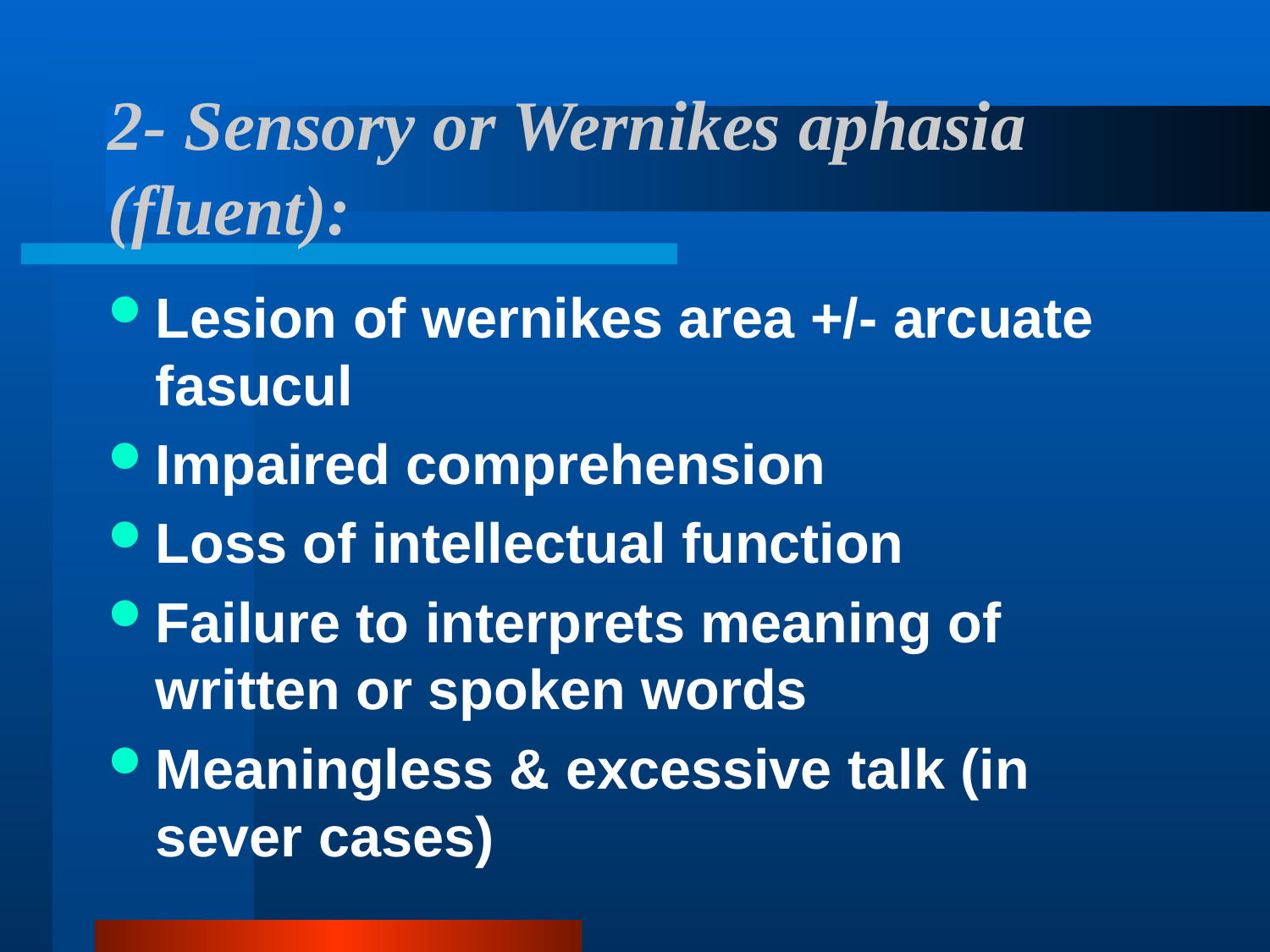

# 2- Sensory or Wernikes aphasia (fluent):
Lesion of wernikes area +/- arcuate fasucul
Impaired comprehension
Loss of intellectual function
Failure to interprets meaning of written or spoken words
Meaningless & excessive talk (in sever cases)